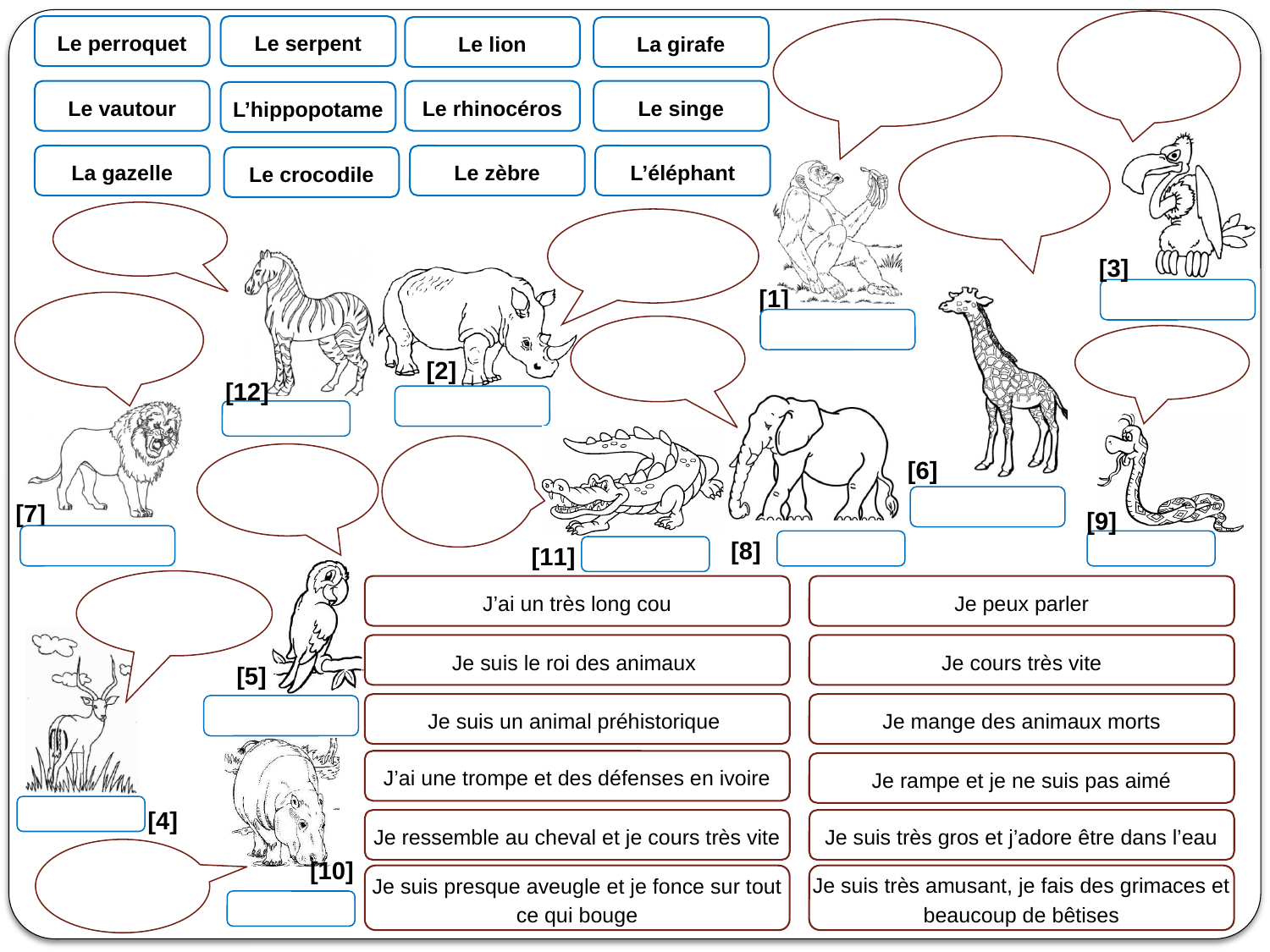

[1]
[2]
[3]
[4]
[5]
[6]
Le perroquet
Le serpent
Le lion
La girafe
Le vautour
Le rhinocéros
Le singe
L’hippopotame
La gazelle
Le zèbre
L’éléphant
Le crocodile

[7]
[9]
[8]
[10]

[12]

[11]

J’ai un très long cou
Je peux parler
Je suis le roi des animaux
Je cours très vite
Je suis un animal préhistorique
Je mange des animaux morts
J’ai une trompe et des défenses en ivoire
Je rampe et je ne suis pas aimé
Je ressemble au cheval et je cours très vite
Je suis très gros et j’adore être dans l’eau
Je suis très amusant, je fais des grimaces et beaucoup de bêtises
Je suis presque aveugle et je fonce sur tout ce qui bouge